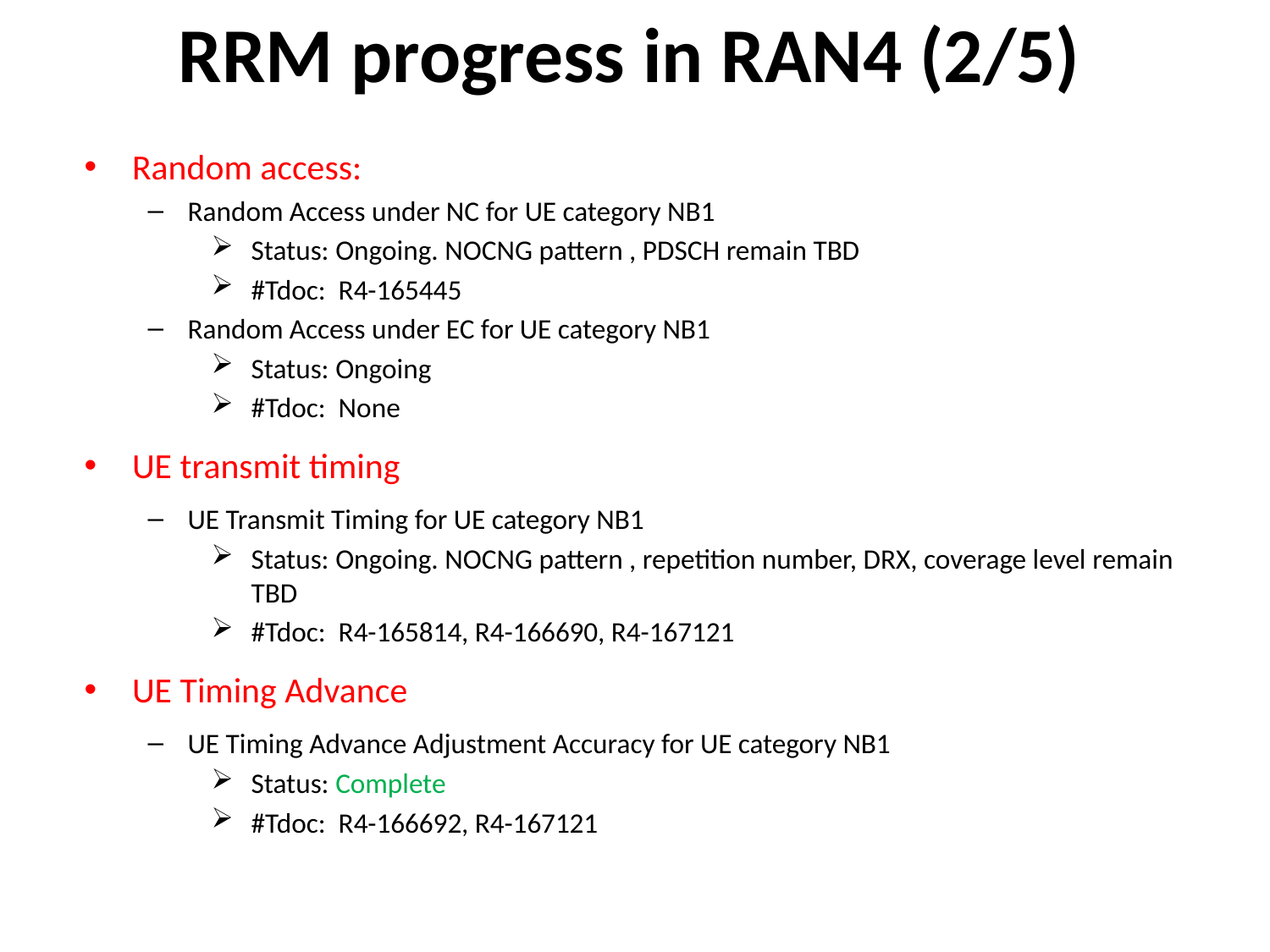

# RRM progress in RAN4 (2/5)

Random access:
Random Access under NC for UE category NB1
Status: Ongoing. NOCNG pattern , PDSCH remain TBD
#Tdoc:  R4-165445
Random Access under EC for UE category NB1
Status: Ongoing
#Tdoc:  None
UE transmit timing
UE Transmit Timing for UE category NB1
Status: Ongoing. NOCNG pattern , repetition number, DRX, coverage level remain TBD
#Tdoc:  R4-165814, R4-166690, R4-167121
UE Timing Advance
UE Timing Advance Adjustment Accuracy for UE category NB1
Status: Complete
#Tdoc:  R4-166692, R4-167121